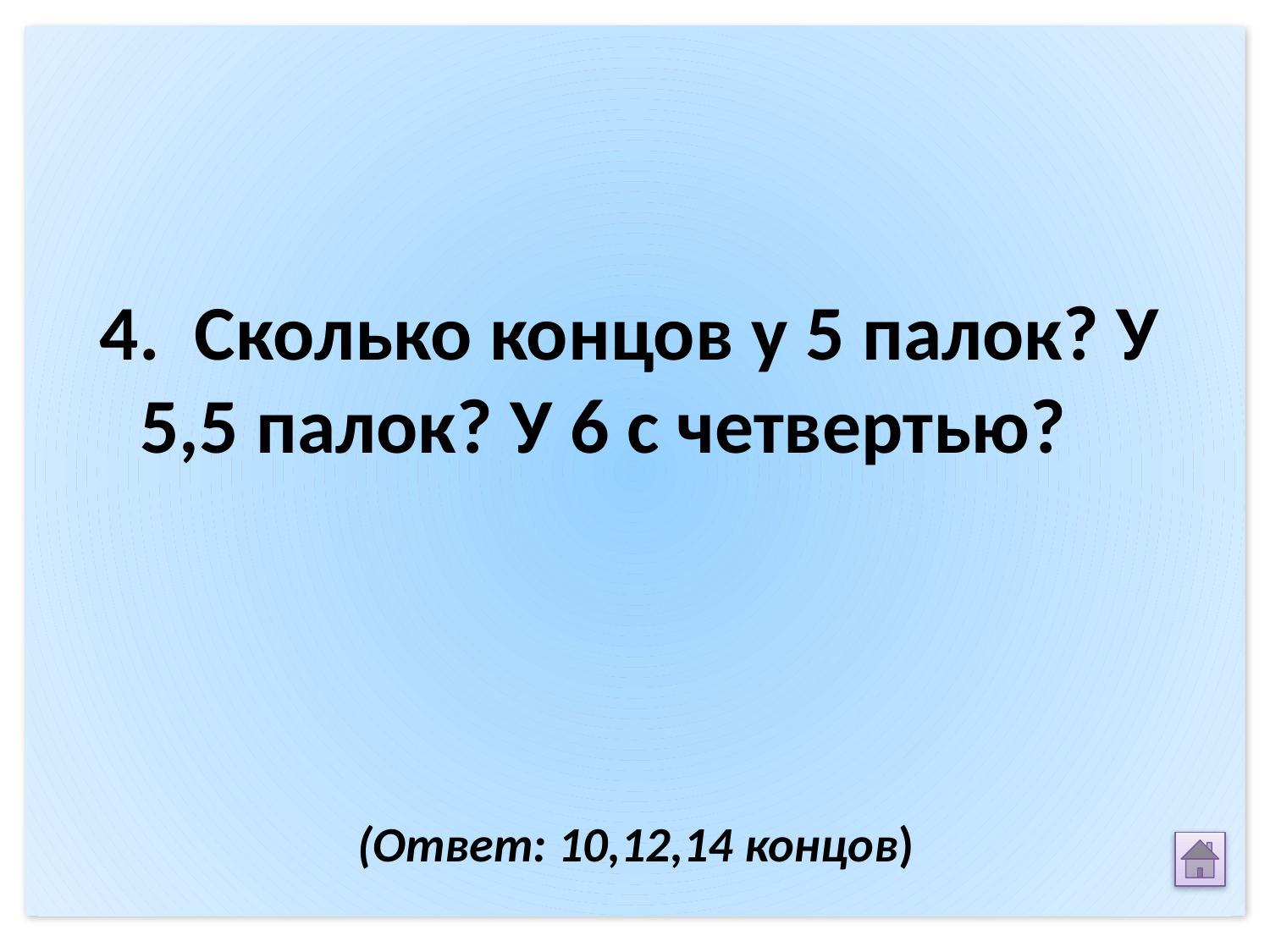

4.  Сколько концов у 5 палок? У 5,5 палок? У 6 с четвертью?
(Ответ: 10,12,14 концов)